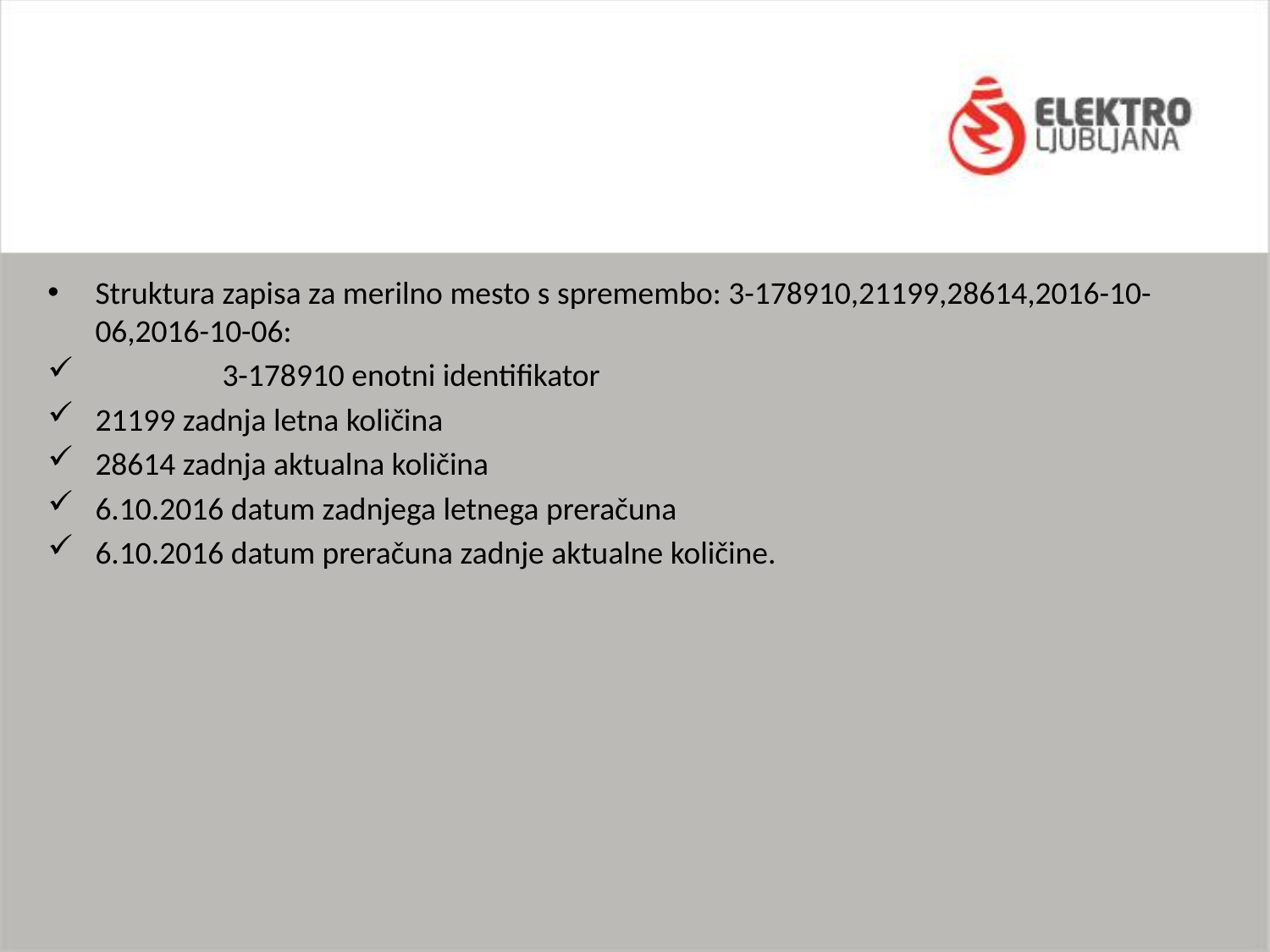

#
Struktura zapisa za merilno mesto s spremembo: 3-178910,21199,28614,2016-10-06,2016-10-06:
	3-178910 enotni identifikator
21199 zadnja letna količina
28614 zadnja aktualna količina
6.10.2016 datum zadnjega letnega preračuna
6.10.2016 datum preračuna zadnje aktualne količine.